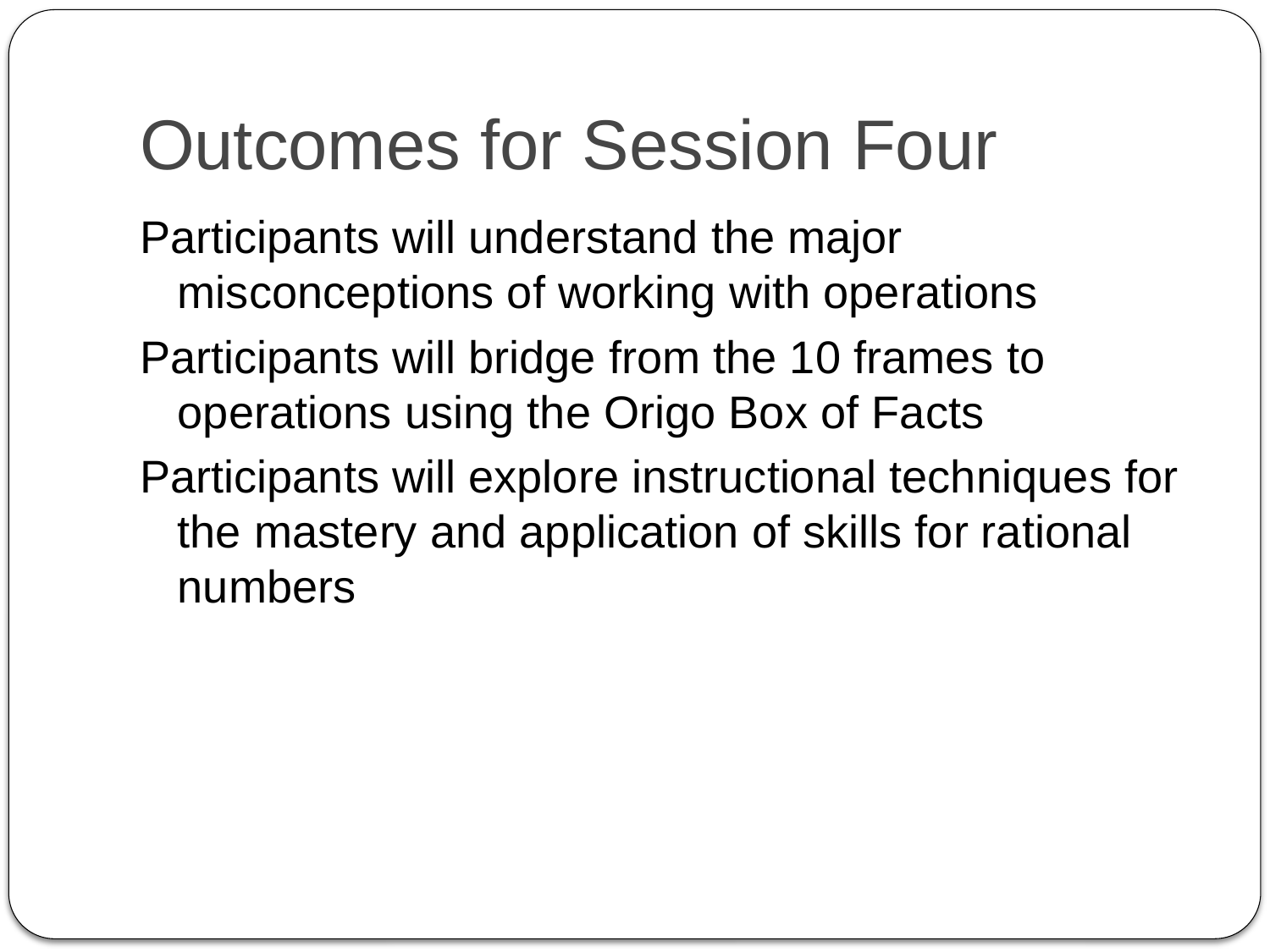

# Outcomes for Session Four
Participants will understand the major misconceptions of working with operations
Participants will bridge from the 10 frames to operations using the Origo Box of Facts
Participants will explore instructional techniques for the mastery and application of skills for rational numbers